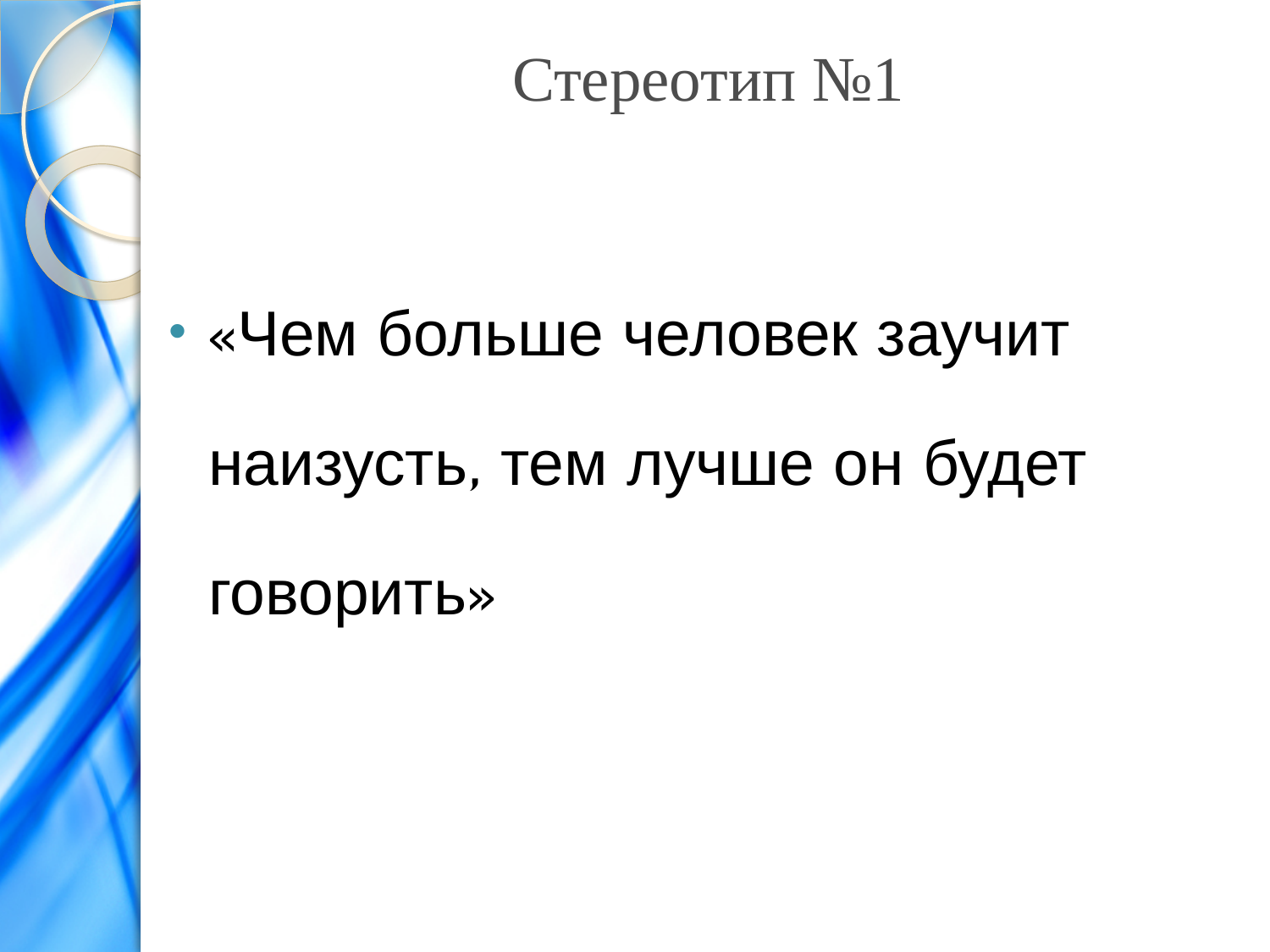

# Стереотип №1

«Чем больше человек заучит наизусть, тем лучше он будет говорить»